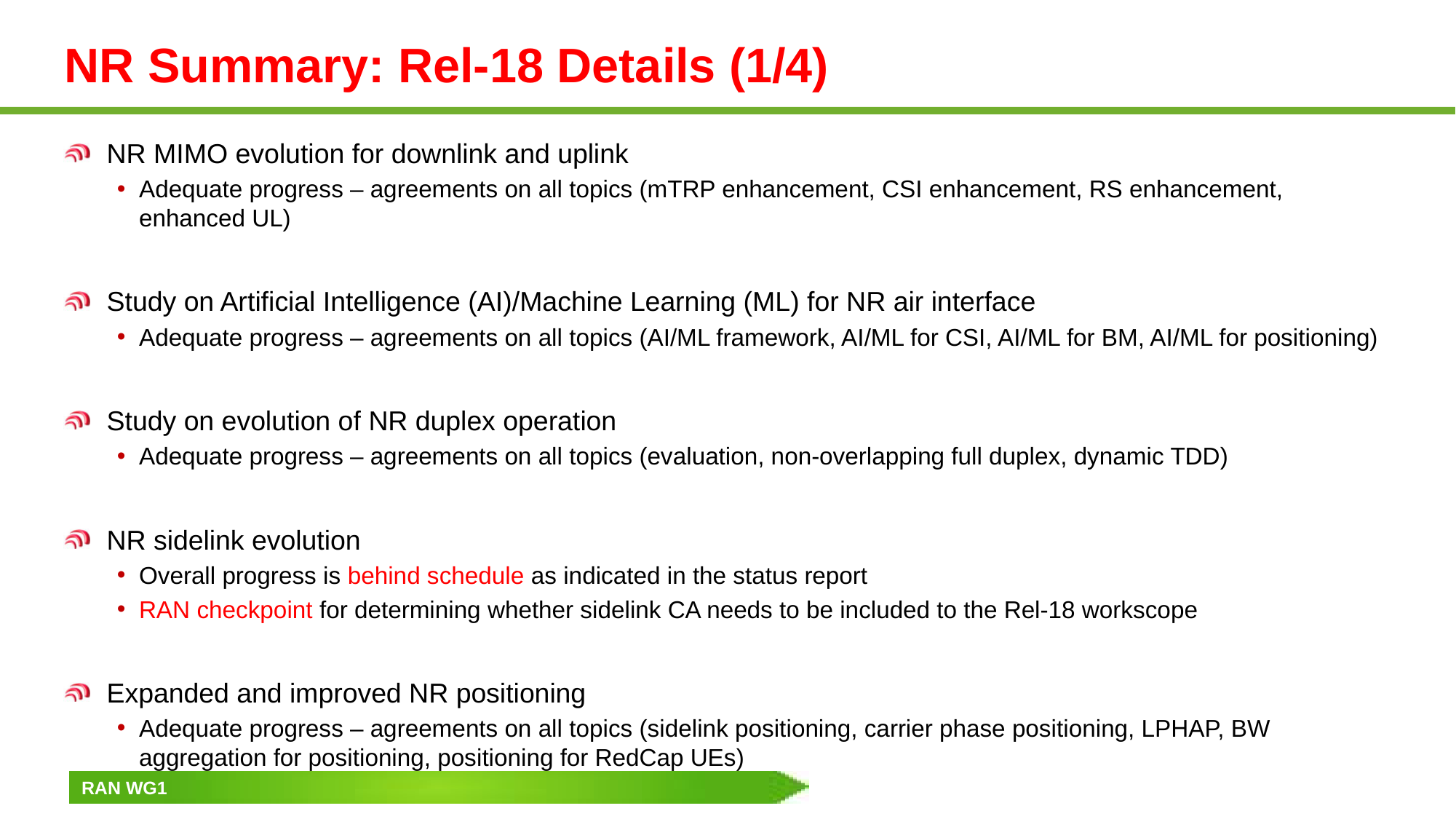

# NR Summary: Rel-18 Details (1/4)
NR MIMO evolution for downlink and uplink
Adequate progress – agreements on all topics (mTRP enhancement, CSI enhancement, RS enhancement, enhanced UL)

Study on Artificial Intelligence (AI)/Machine Learning (ML) for NR air interface
Adequate progress – agreements on all topics (AI/ML framework, AI/ML for CSI, AI/ML for BM, AI/ML for positioning)

Study on evolution of NR duplex operation
Adequate progress – agreements on all topics (evaluation, non-overlapping full duplex, dynamic TDD)

NR sidelink evolution
Overall progress is behind schedule as indicated in the status report
RAN checkpoint for determining whether sidelink CA needs to be included to the Rel-18 workscope

Expanded and improved NR positioning
Adequate progress – agreements on all topics (sidelink positioning, carrier phase positioning, LPHAP, BW aggregation for positioning, positioning for RedCap UEs)